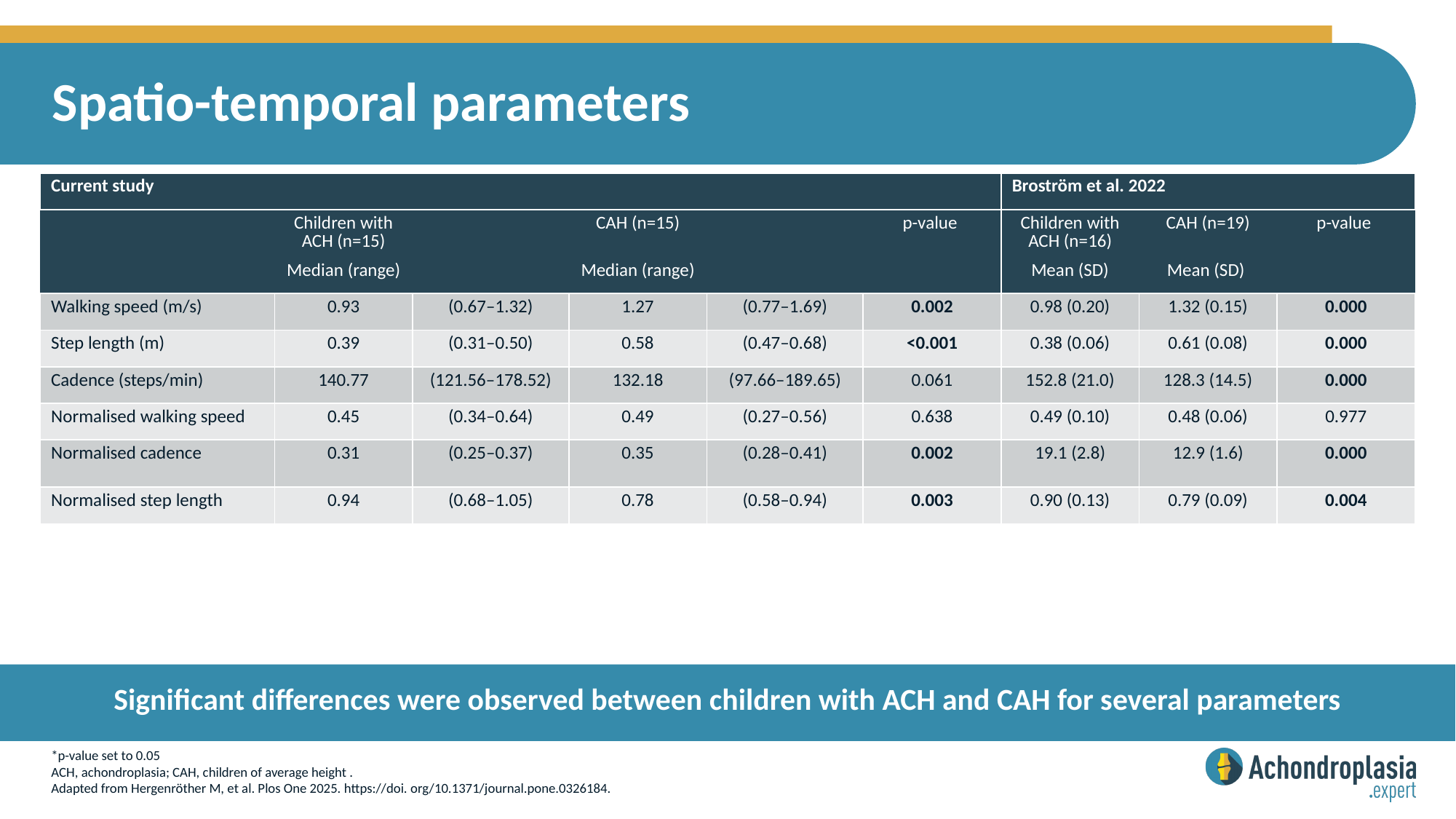

# Spatio-temporal parameters
| Current study |  |  |  |  |  | Broström et al. 2022 |  |  |
| --- | --- | --- | --- | --- | --- | --- | --- | --- |
|  | Children with ACH (n=15) |  | CAH (n=15) |  | p-value | Children with ACH (n=16) | CAH (n=19) | p-value |
|  | Median (range) |  | Median (range) |  |  | Mean (SD) | Mean (SD) |  |
| Walking speed (m/s) | 0.93 | (0.67–1.32) | 1.27 | (0.77–1.69) | 0.002 | 0.98 (0.20) | 1.32 (0.15) | 0.000 |
| Step length (m) | 0.39 | (0.31–0.50) | 0.58 | (0.47–0.68) | <0.001 | 0.38 (0.06) | 0.61 (0.08) | 0.000 |
| Cadence (steps/min) | 140.77 | (121.56–178.52) | 132.18 | (97.66–189.65) | 0.061 | 152.8 (21.0) | 128.3 (14.5) | 0.000 |
| Normalised walking speed | 0.45 | (0.34–0.64) | 0.49 | (0.27–0.56) | 0.638 | 0.49 (0.10) | 0.48 (0.06) | 0.977 |
| Normalised cadence | 0.31 | (0.25–0.37) | 0.35 | (0.28–0.41) | 0.002 | 19.1 (2.8) | 12.9 (1.6) | 0.000 |
| Normalised step length | 0.94 | (0.68–1.05) | 0.78 | (0.58–0.94) | 0.003 | 0.90 (0.13) | 0.79 (0.09) | 0.004 |
Significant differences were observed between children with ACH and CAH for several parameters
*p-value set to 0.05
ACH, achondroplasia; CAH, children of average height .
Adapted from Hergenröther M, et al. Plos One 2025. https://doi. org/10.1371/journal.pone.0326184.